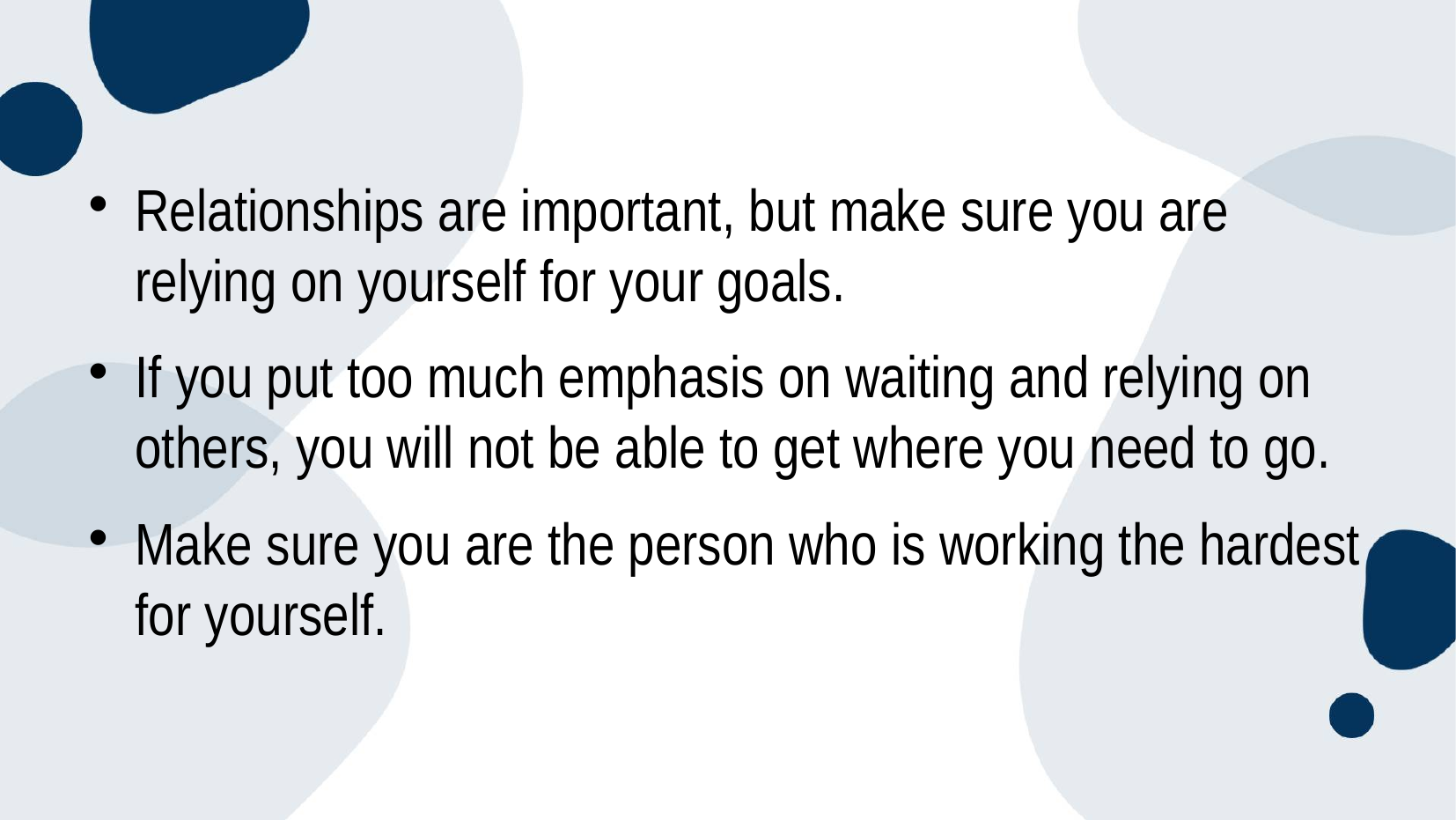

Relationships are important, but make sure you are relying on yourself for your goals.
If you put too much emphasis on waiting and relying on others, you will not be able to get where you need to go.
Make sure you are the person who is working the hardest for yourself.